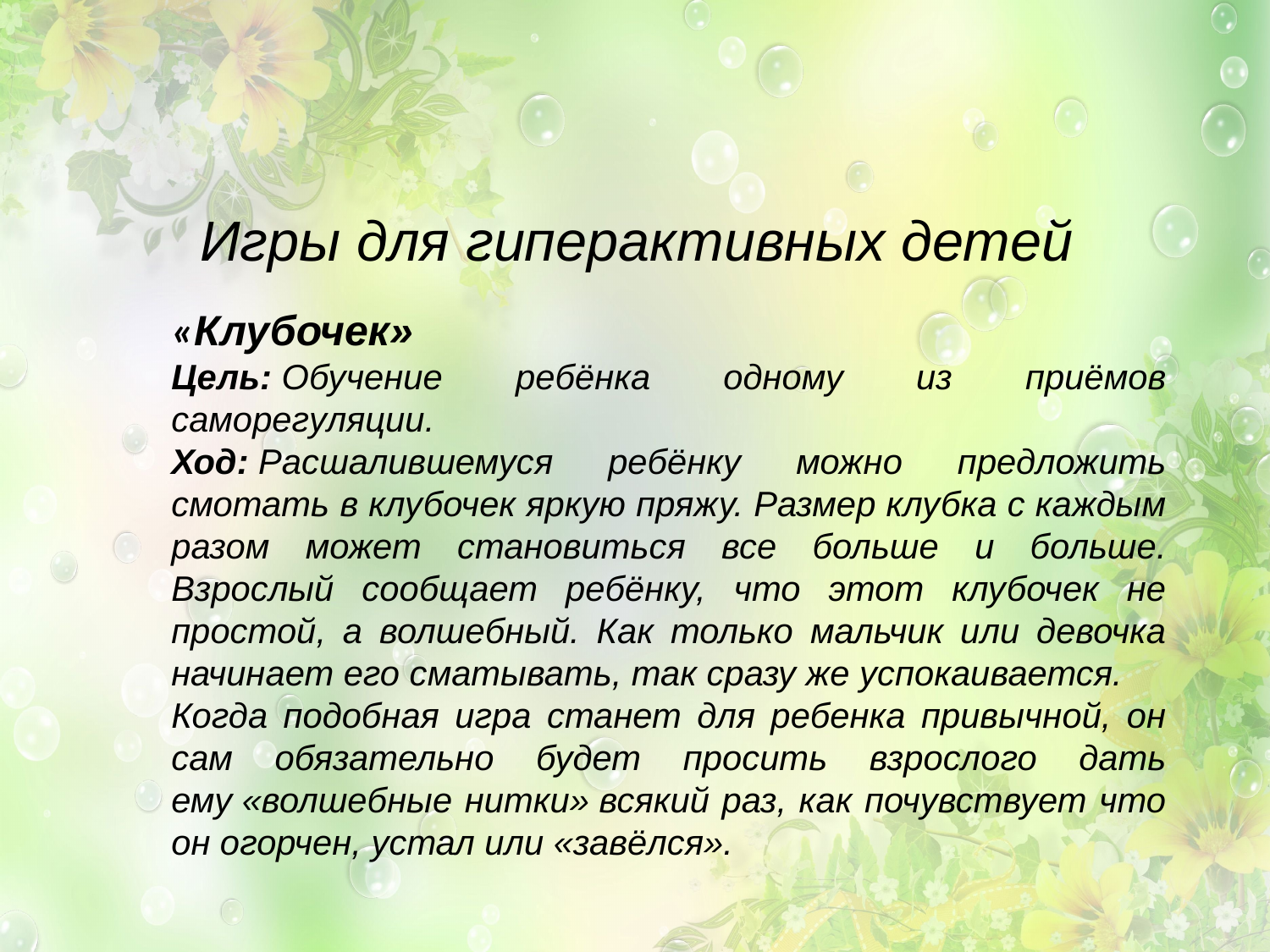

Игры для гиперактивных детей
«Клубочек»
Цель: Обучение ребёнка одному из приёмов саморегуляции.
Ход: Расшалившемуся ребёнку можно предложить смотать в клубочек яркую пряжу. Размер клубка с каждым разом может становиться все больше и больше. Взрослый сообщает ребёнку, что этот клубочек не простой, а волшебный. Как только мальчик или девочка начинает его сматывать, так сразу же успокаивается.
Когда подобная игра станет для ребенка привычной, он сам обязательно будет просить взрослого дать ему «волшебные нитки» всякий раз, как почувствует что он огорчен, устал или «завёлся».